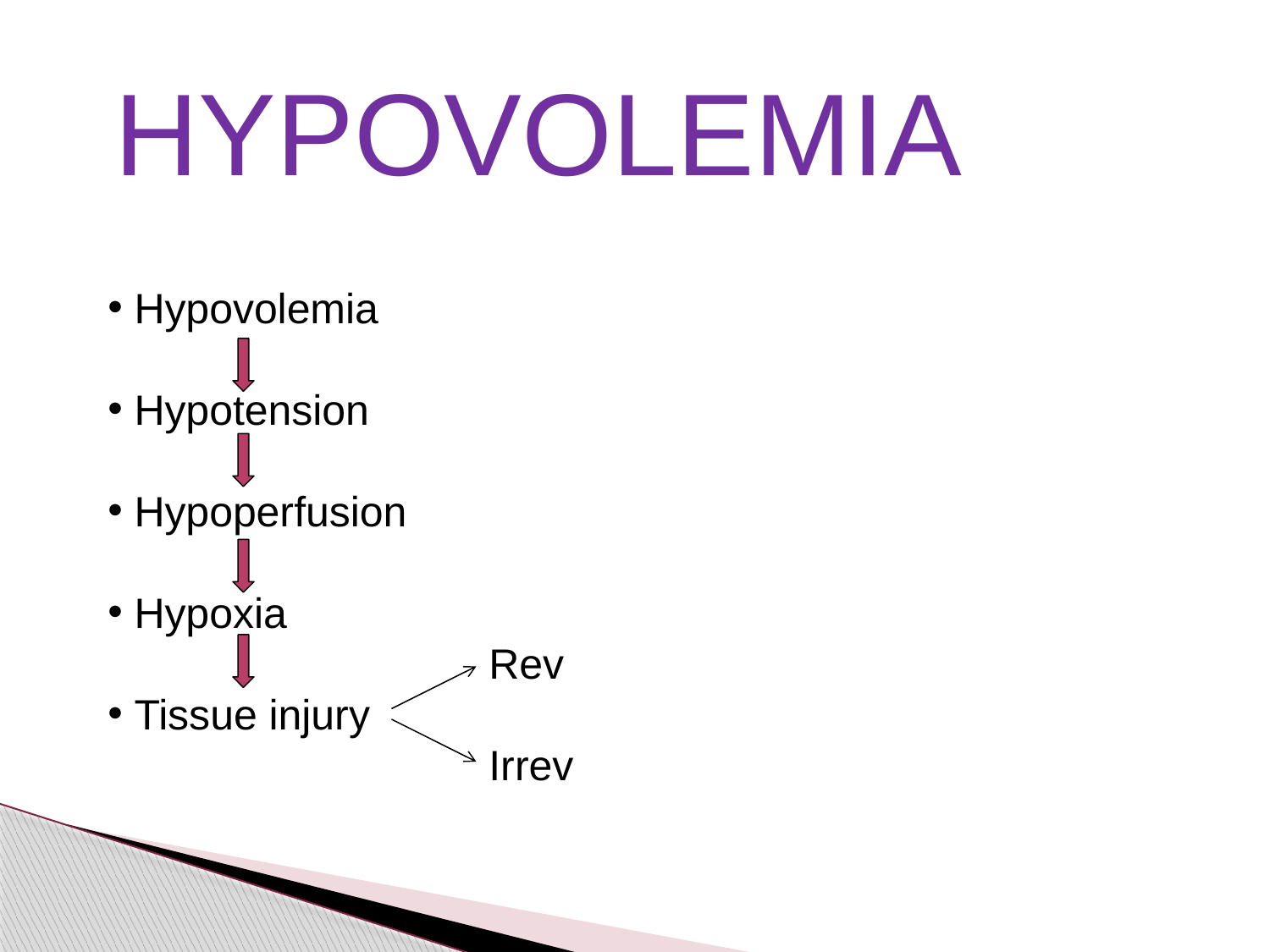

HYPOVOLEMIA
 Hypovolemia

 Hypotension

 Hypoperfusion

 Hypoxia
			Rev
 Tissue injury
			Irrev